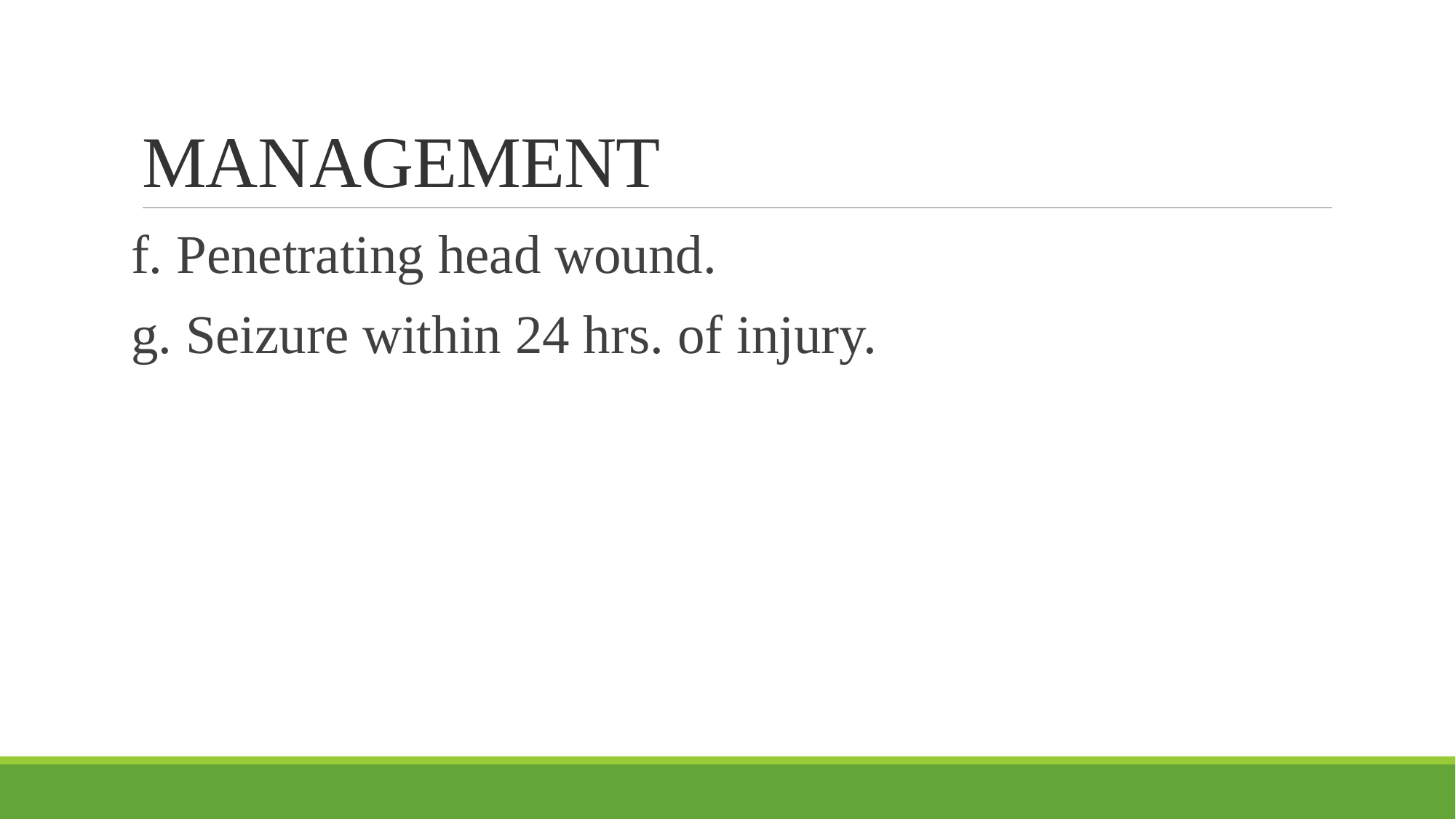

# MANAGEMENT
f. Penetrating head wound.
g. Seizure within 24 hrs. of injury.